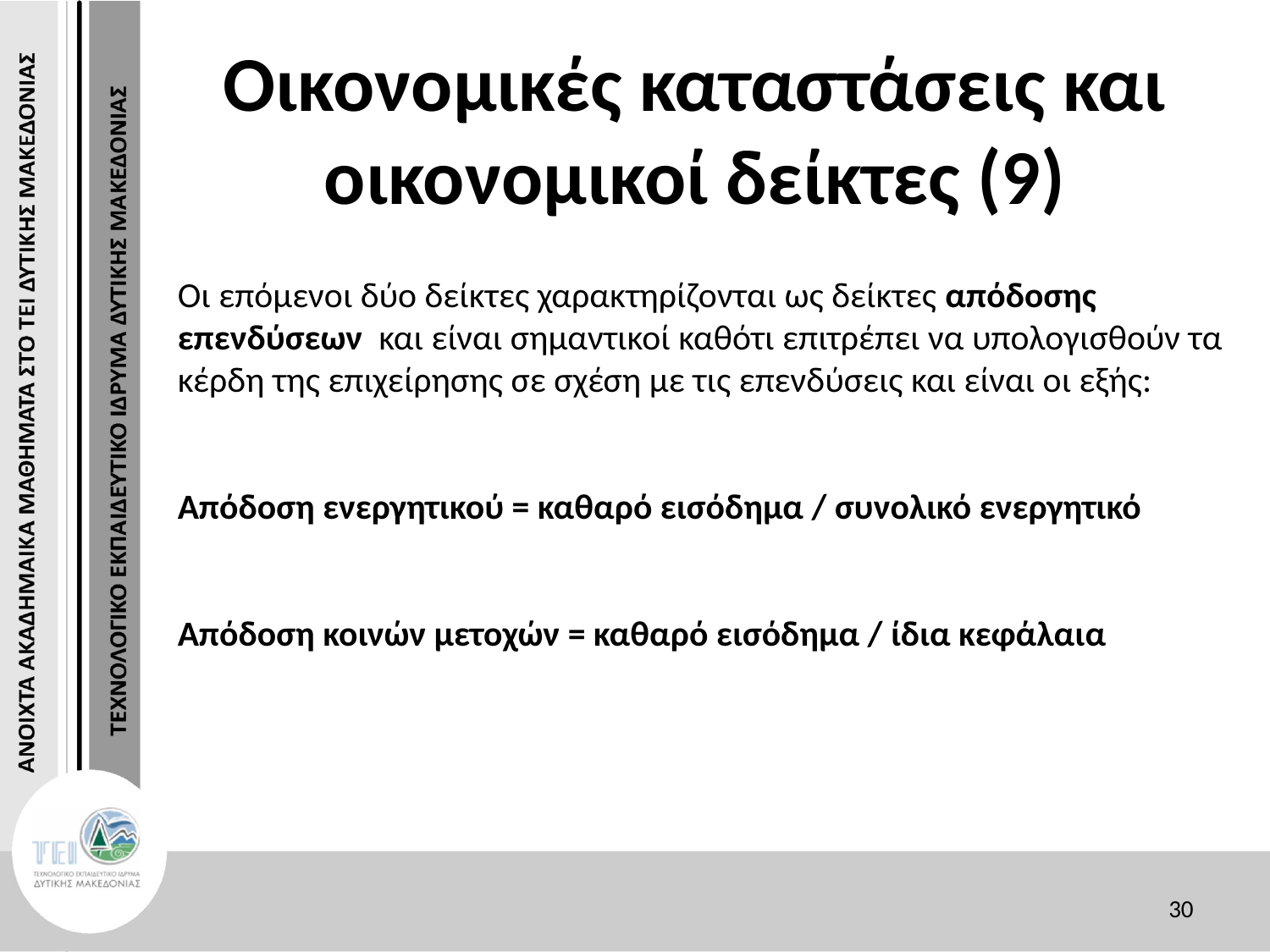

# Οικονομικές καταστάσεις και οικονομικοί δείκτες (9)
Οι επόμενοι δύο δείκτες χαρακτηρίζονται ως δείκτες απόδοσης επενδύσεων  και είναι σημαντικοί καθότι επιτρέπει να υπολογισθούν τα κέρδη της επιχείρησης σε σχέση με τις επενδύσεις και είναι οι εξής:

Απόδοση ενεργητικού = καθαρό εισόδημα / συνολικό ενεργητικό

Απόδοση κοινών μετοχών = καθαρό εισόδημα / ίδια κεφάλαια
30